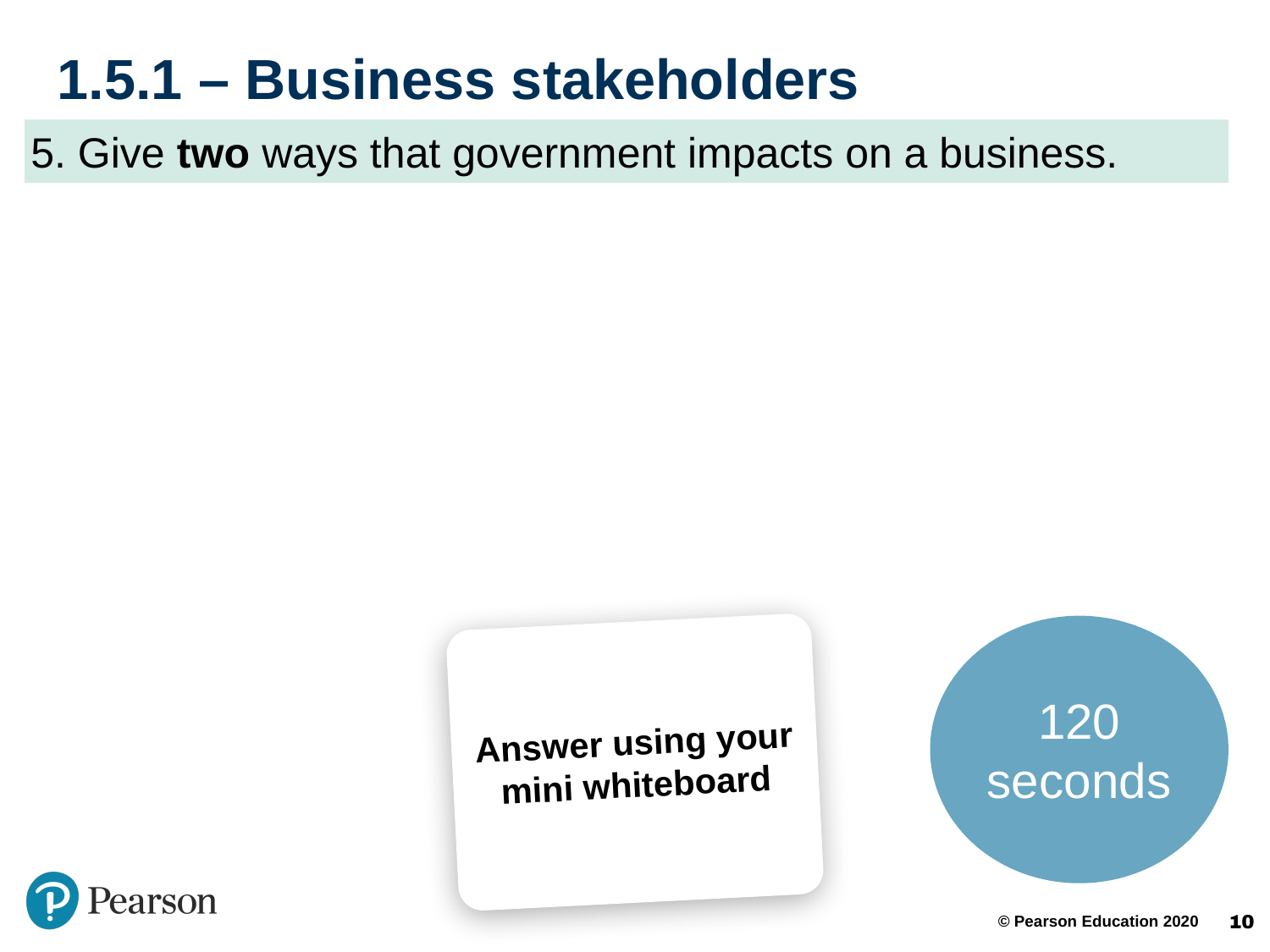

# 1.5.1 – Business stakeholders
5. Give two ways that government impacts on a business.

120 seconds

Answer using your mini whiteboard

10